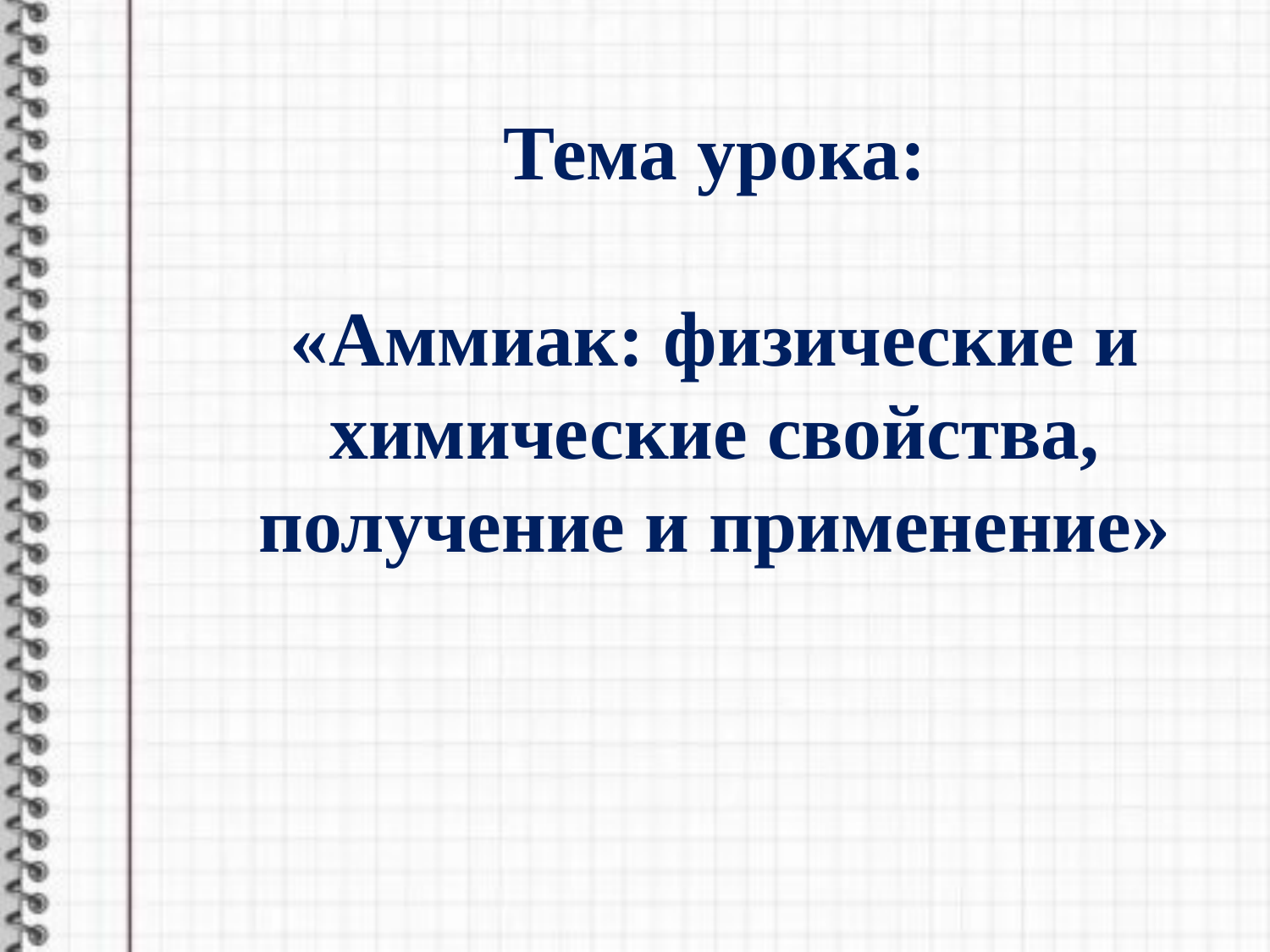

Тема урока:

«Аммиак: физические и химические свойства, получение и применение»